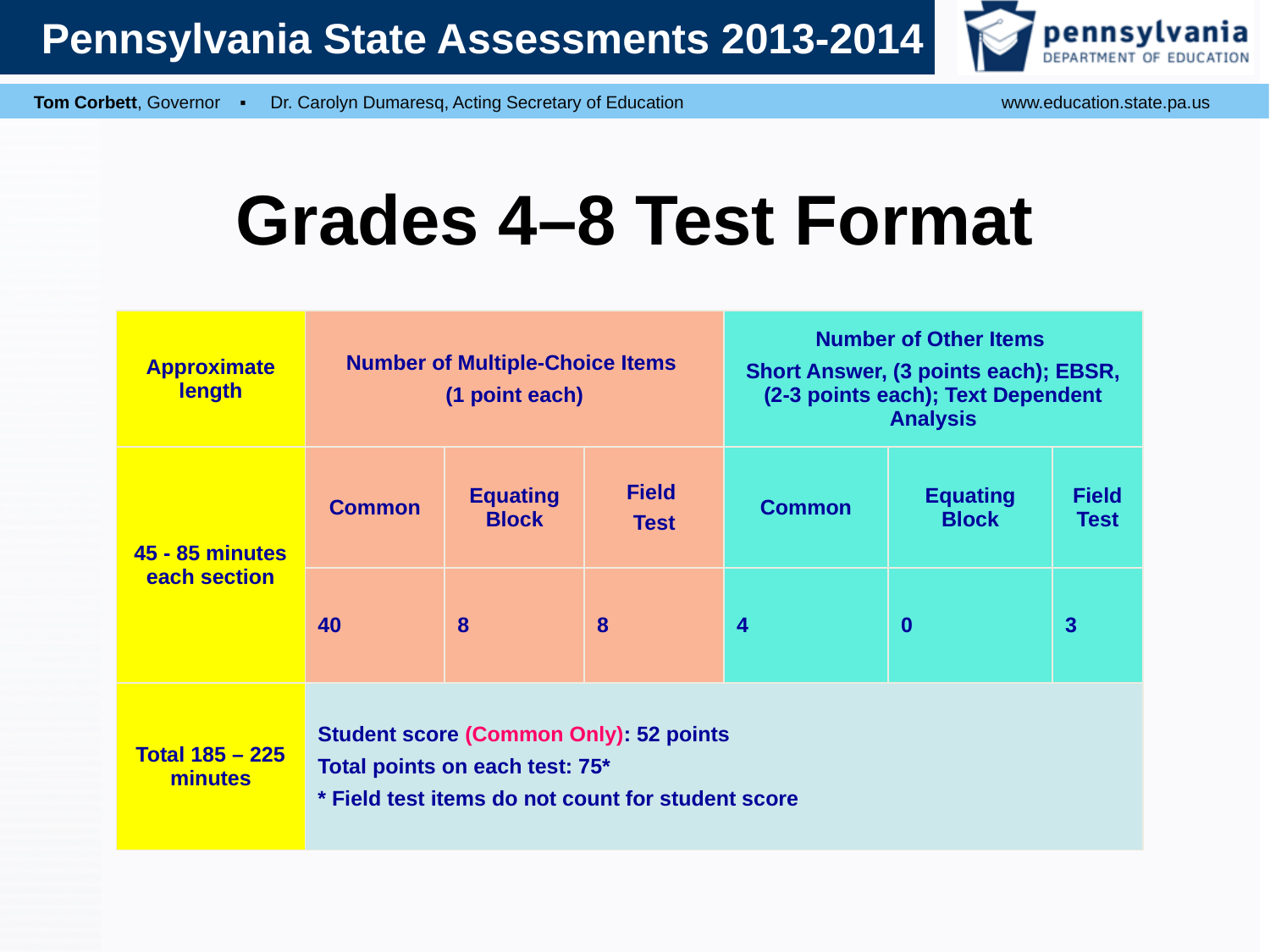

Grades 4–8 Test Format
| Approximate length | Number of Multiple-Choice Items (1 point each) |  |  | Number of Other Items Short Answer, (3 points each); EBSR, (2-3 points each); Text Dependent Analysis |  |  |
| --- | --- | --- | --- | --- | --- | --- |
| 45 - 85 minutes each section | Common | Equating Block | Field Test | Common | Equating Block | Field Test |
|  | 40 | 8 | 8 | 4 | 0 | 3 |
| Total 185 – 225 minutes | Student score (Common Only): 52 points Total points on each test: 75\* \* Field test items do not count for student score |  |  |  |  |  |